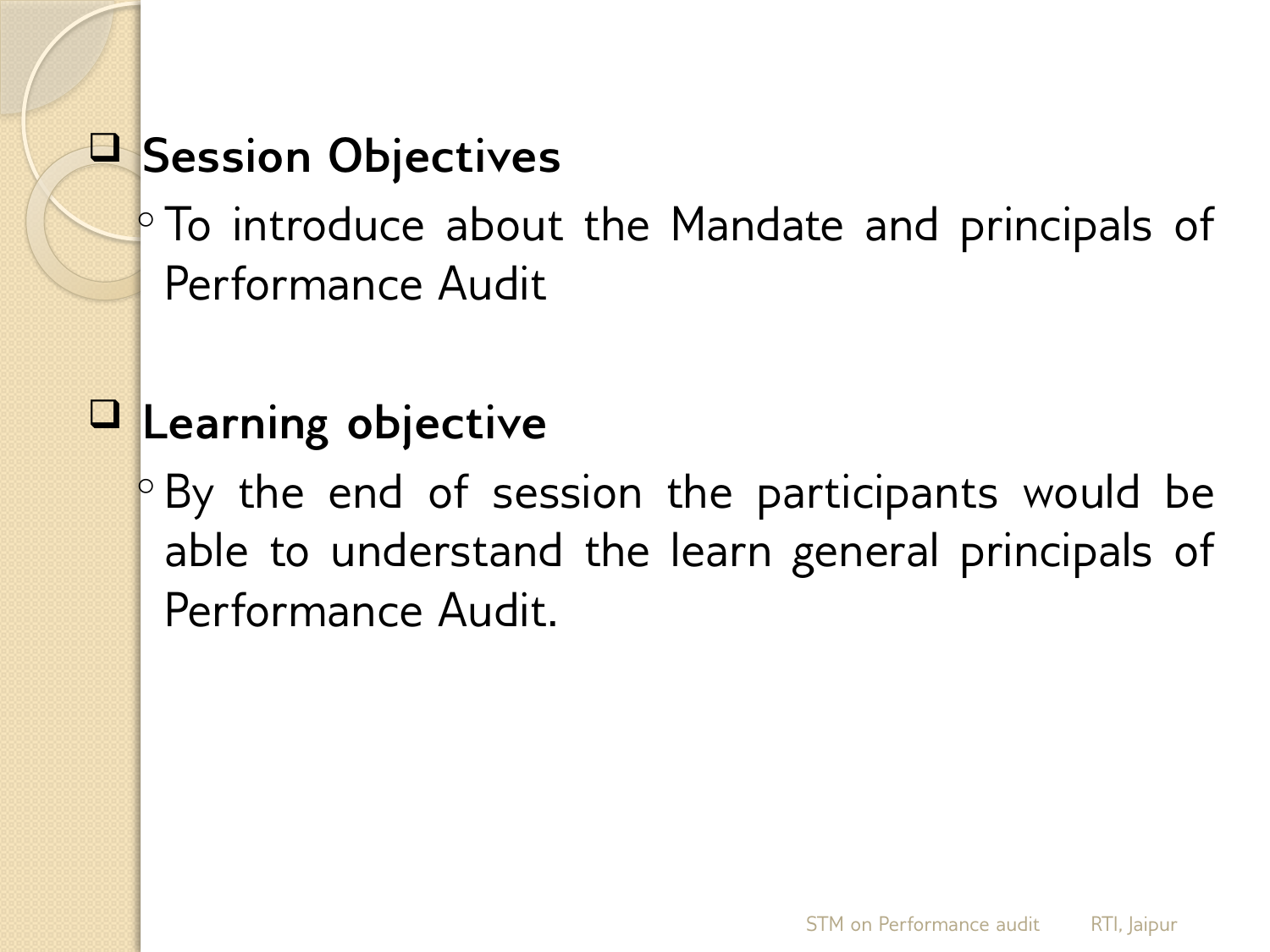

Session Objectives
To introduce about the Mandate and principals of Performance Audit

 Learning objective
By the end of session the participants would be able to understand the learn general principals of Performance Audit.

STM on Performance audit        RTI, Jaipur